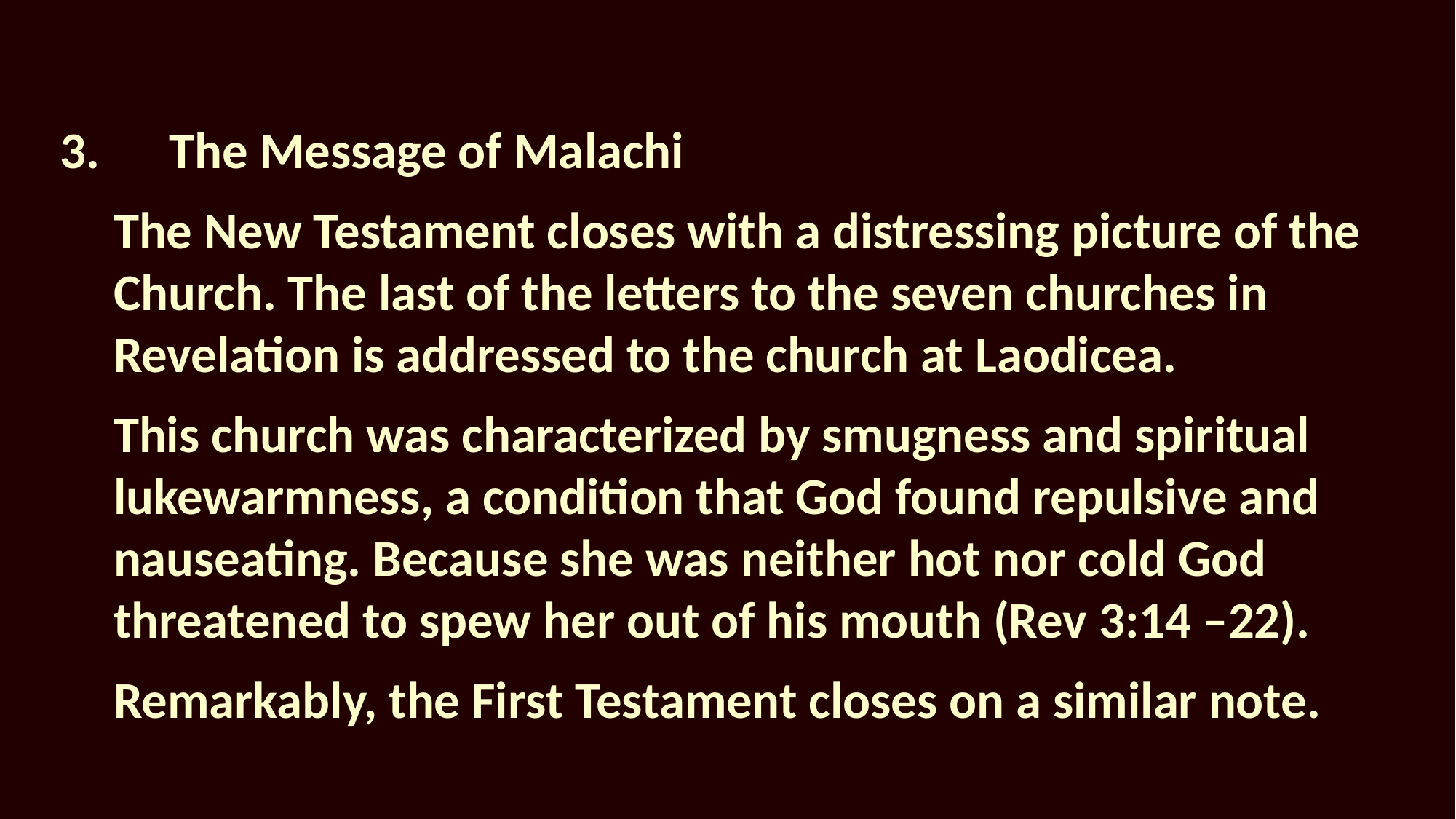

3.	The Message of Malachi
The New Testament closes with a distressing picture of the Church. The last of the letters to the seven churches in Revelation is addressed to the church at Laodicea.
This church was characterized by smugness and spiritual lukewarmness, a condition that God found repulsive and nauseating. Because she was neither hot nor cold God threatened to spew her out of his mouth (Rev 3:14 –22).
Remarkably, the First Testament closes on a similar note.